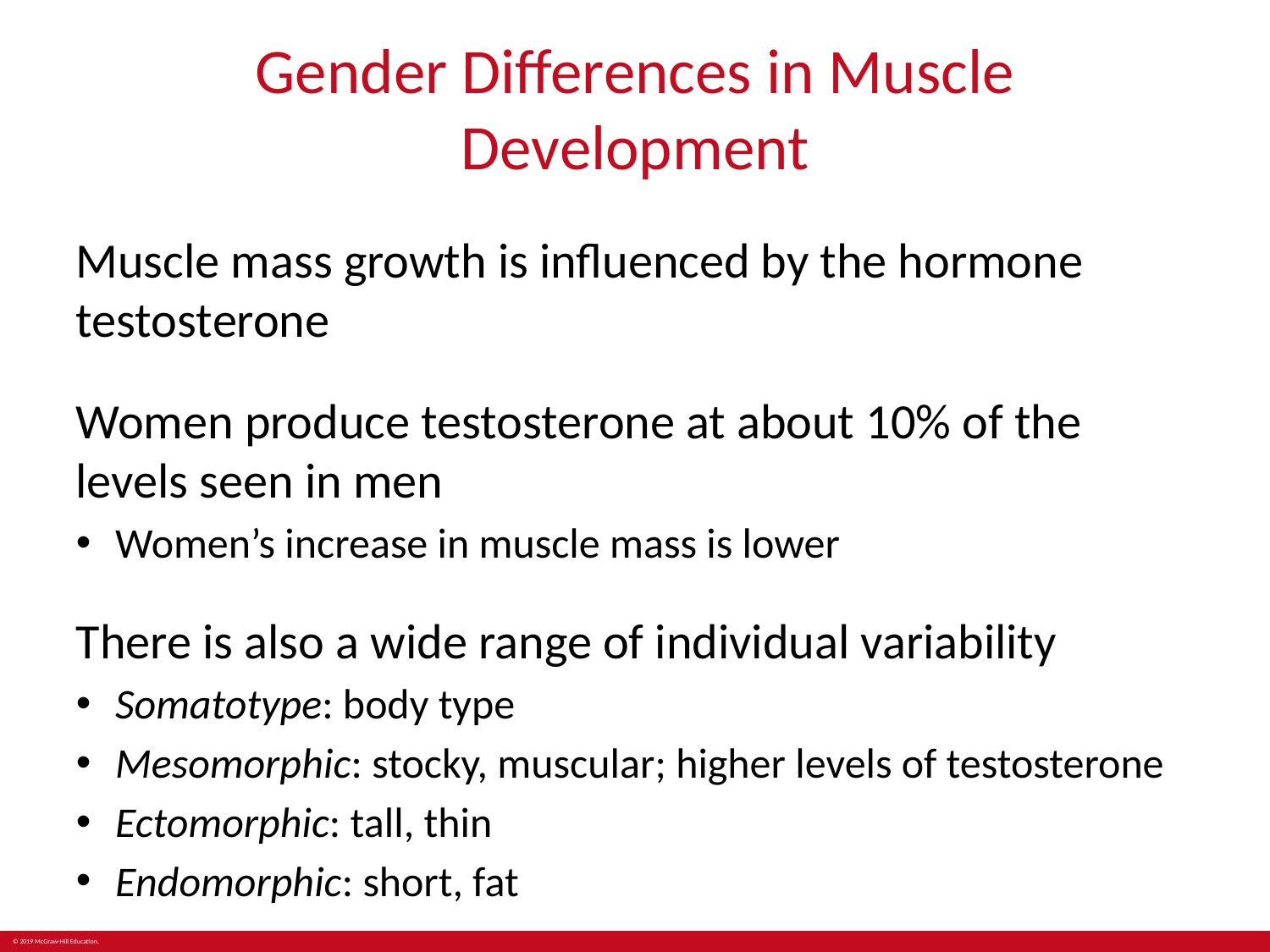

# Gender Differences in Muscle Development
Muscle mass growth is influenced by the hormone testosterone
Women produce testosterone at about 10% of the levels seen in men
Women’s increase in muscle mass is lower
There is also a wide range of individual variability
Somatotype: body type
Mesomorphic: stocky, muscular; higher levels of testosterone
Ectomorphic: tall, thin
Endomorphic: short, fat